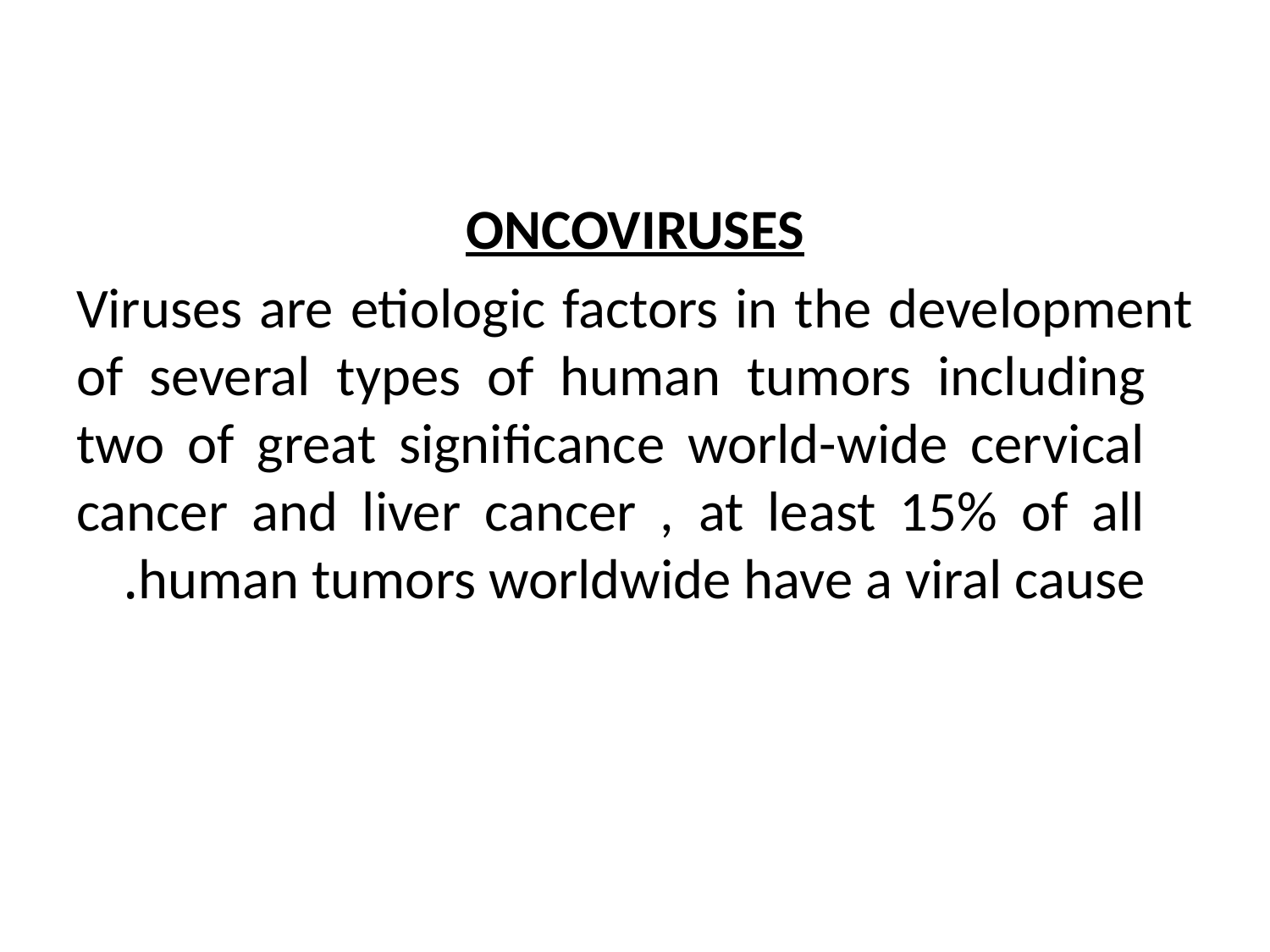

ONCOVIRUSES
Viruses are etiologic factors in the development of several types of human tumors including two of great significance world-wide cervical cancer and liver cancer , at least 15% of all human tumors worldwide have a viral cause.